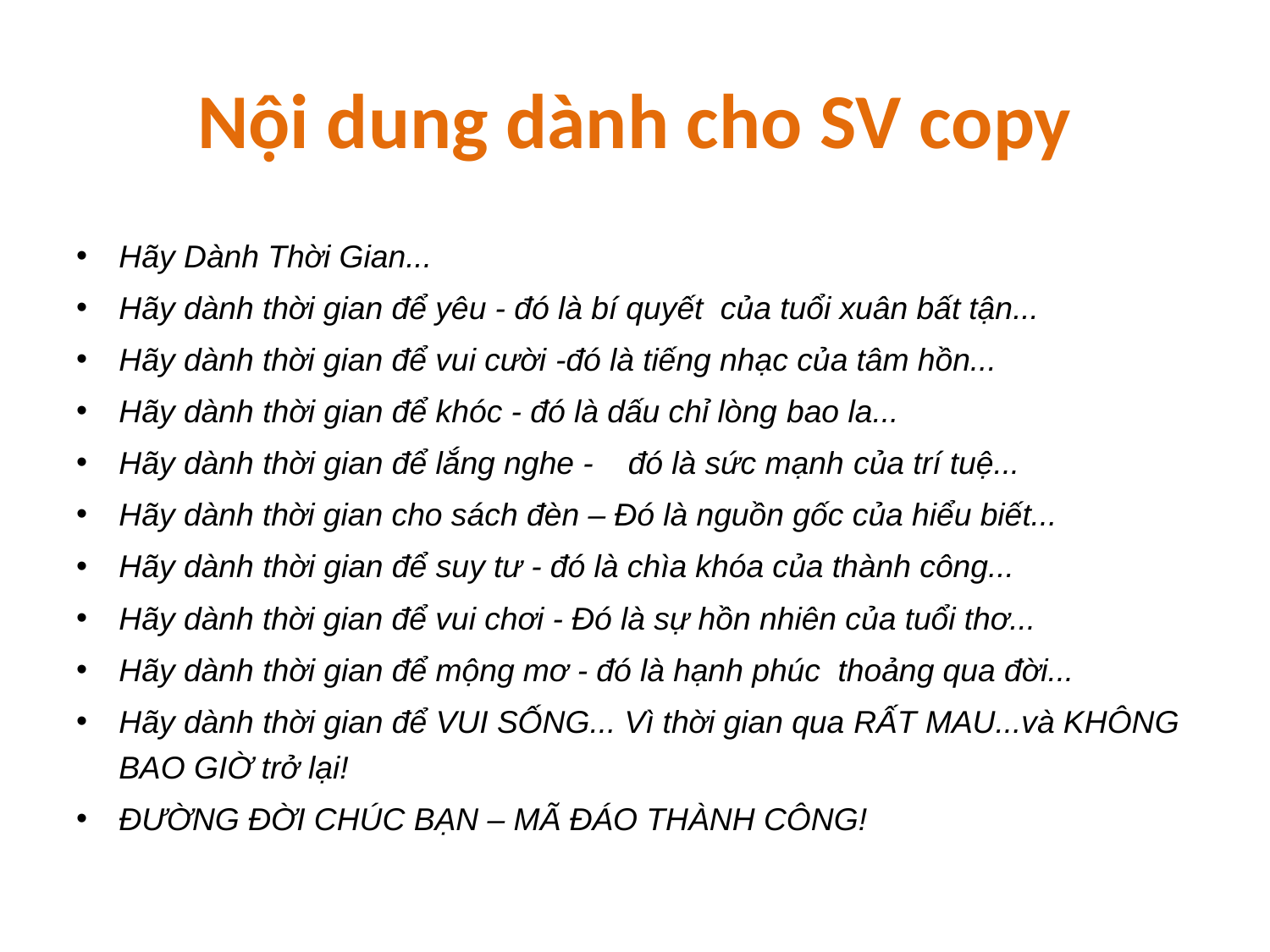

# Nội dung dành cho SV copy
Hãy Dành Thời Gian...
Hãy dành thời gian để yêu - đó là bí quyết  của tuổi xuân bất tận...
Hãy dành thời gian để vui cười -đó là tiếng nhạc của tâm hồn...
Hãy dành thời gian để khóc - đó là dấu chỉ lòng bao la...
Hãy dành thời gian để lắng nghe -    đó là sức mạnh của trí tuệ...
Hãy dành thời gian cho sách đèn – Đó là nguồn gốc của hiểu biết...
Hãy dành thời gian để suy tư - đó là chìa khóa của thành công...
Hãy dành thời gian để vui chơi - Đó là sự hồn nhiên của tuổi thơ...
Hãy dành thời gian để mộng mơ - đó là hạnh phúc  thoảng qua đời...
Hãy dành thời gian để VUI SỐNG... Vì thời gian qua RẤT MAU...và KHÔNG BAO GIỜ trở lại!
ĐƯỜNG ĐỜI CHÚC BẠN – MÃ ĐÁO THÀNH CÔNG!